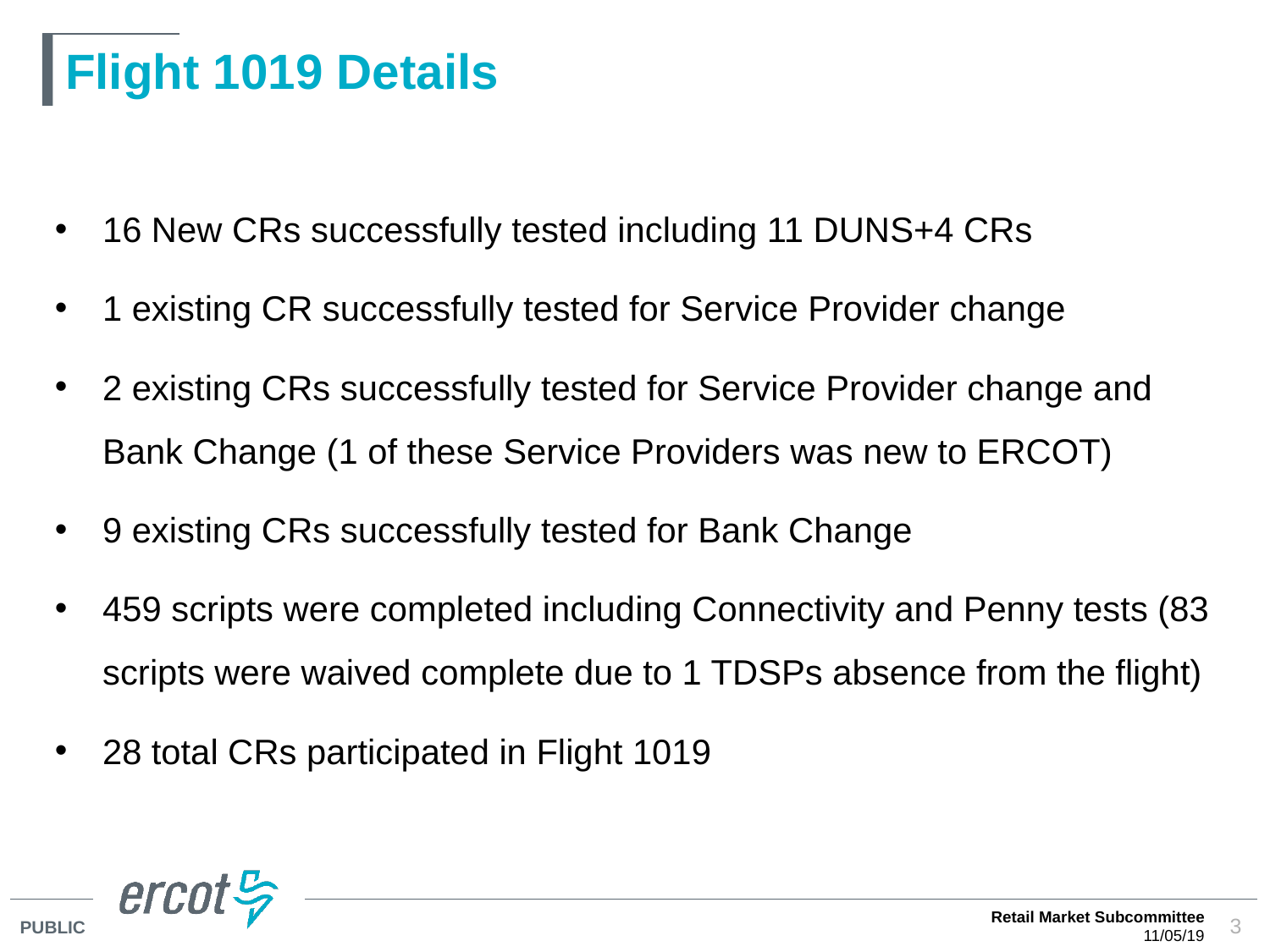

# Flight 1019 Details
16 New CRs successfully tested including 11 DUNS+4 CRs
1 existing CR successfully tested for Service Provider change
2 existing CRs successfully tested for Service Provider change and Bank Change (1 of these Service Providers was new to ERCOT)
9 existing CRs successfully tested for Bank Change
459 scripts were completed including Connectivity and Penny tests (83 scripts were waived complete due to 1 TDSPs absence from the flight)
28 total CRs participated in Flight 1019

Retail Market Subcommittee
11/05/19
3